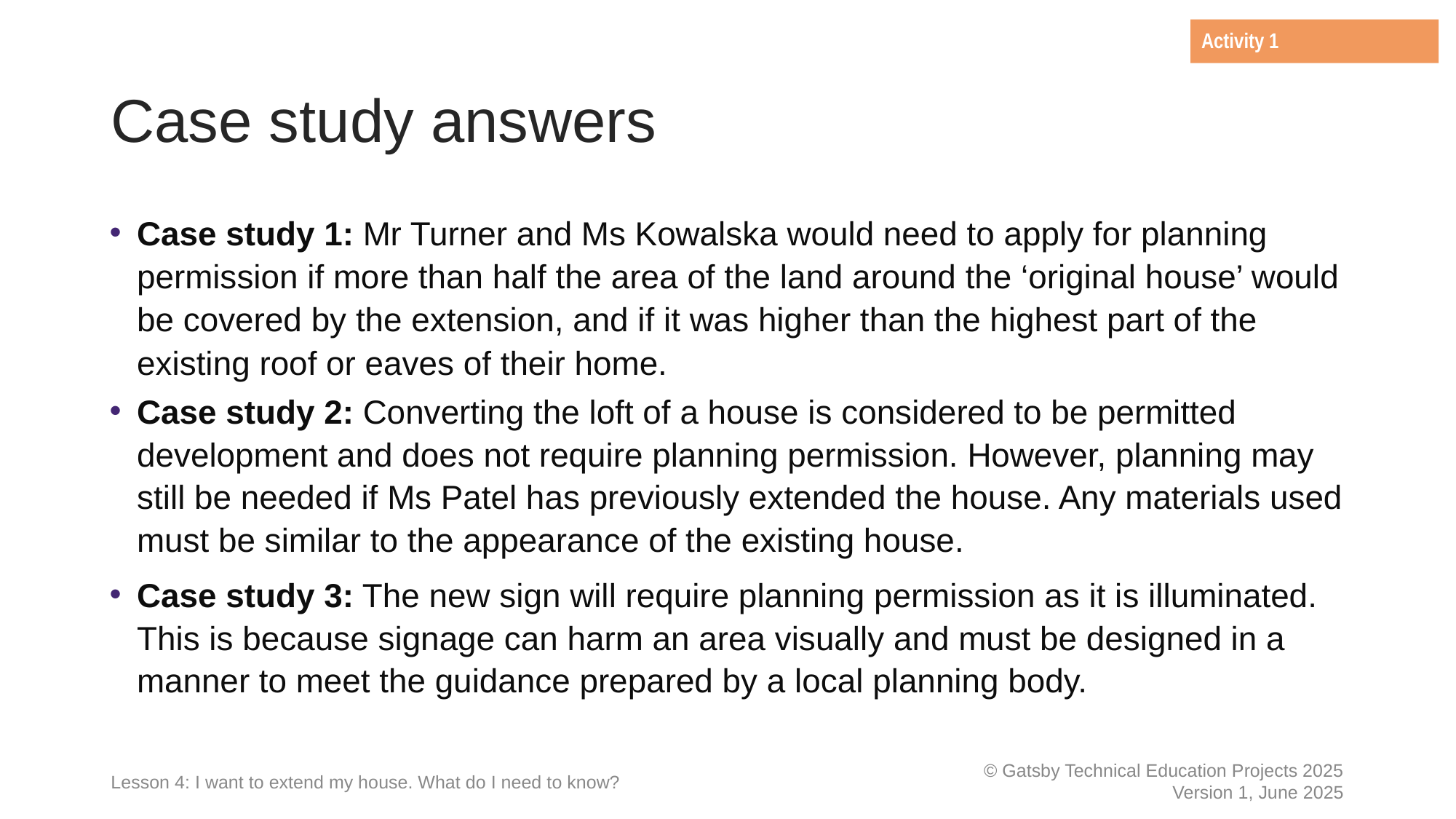

Activity 1
# Case study answers
Case study 1: Mr Turner and Ms Kowalska would need to apply for planning permission if more than half the area of the land around the ‘original house’ would be covered by the extension, and if it was higher than the highest part of the existing roof or eaves of their home.
Case study 2: Converting the loft of a house is considered to be permitted development and does not require planning permission. However, planning may still be needed if Ms Patel has previously extended the house. Any materials used must be similar to the appearance of the existing house.
Case study 3: The new sign will require planning permission as it is illuminated. This is because signage can harm an area visually and must be designed in a manner to meet the guidance prepared by a local planning body.
Lesson 4: I want to extend my house. What do I need to know?